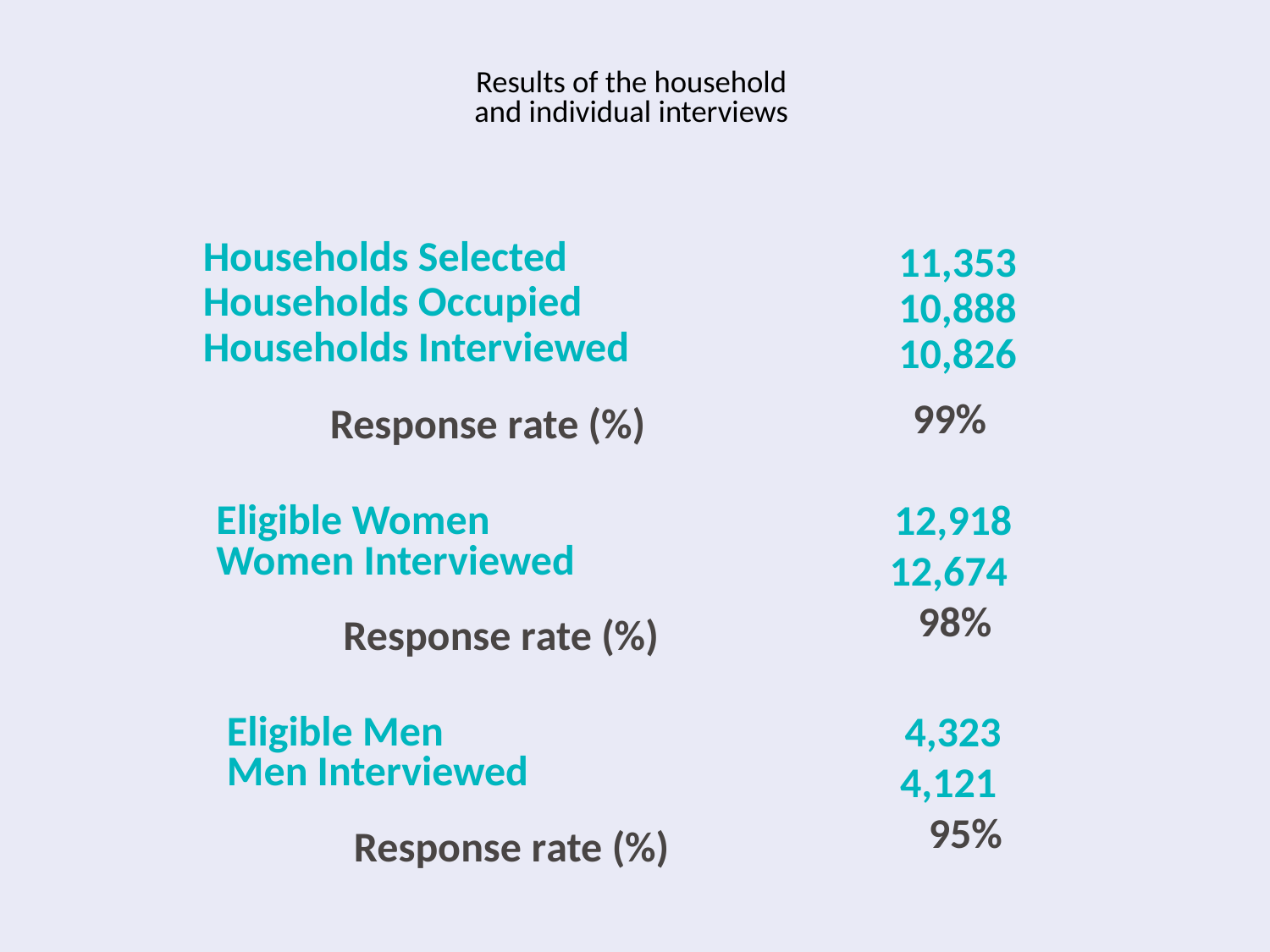

# Results of the household and individual interviews

Households Selected
Households Occupied
Households Interviewed

 	Response rate (%)
 11,353
 10,888
 10,826

  99%

  12,918
  12,674
     98%
Eligible Women
Women Interviewed

  	Response rate (%)
  4,323
  4,121
     95%
Eligible Men
Men Interviewed

  	Response rate (%)